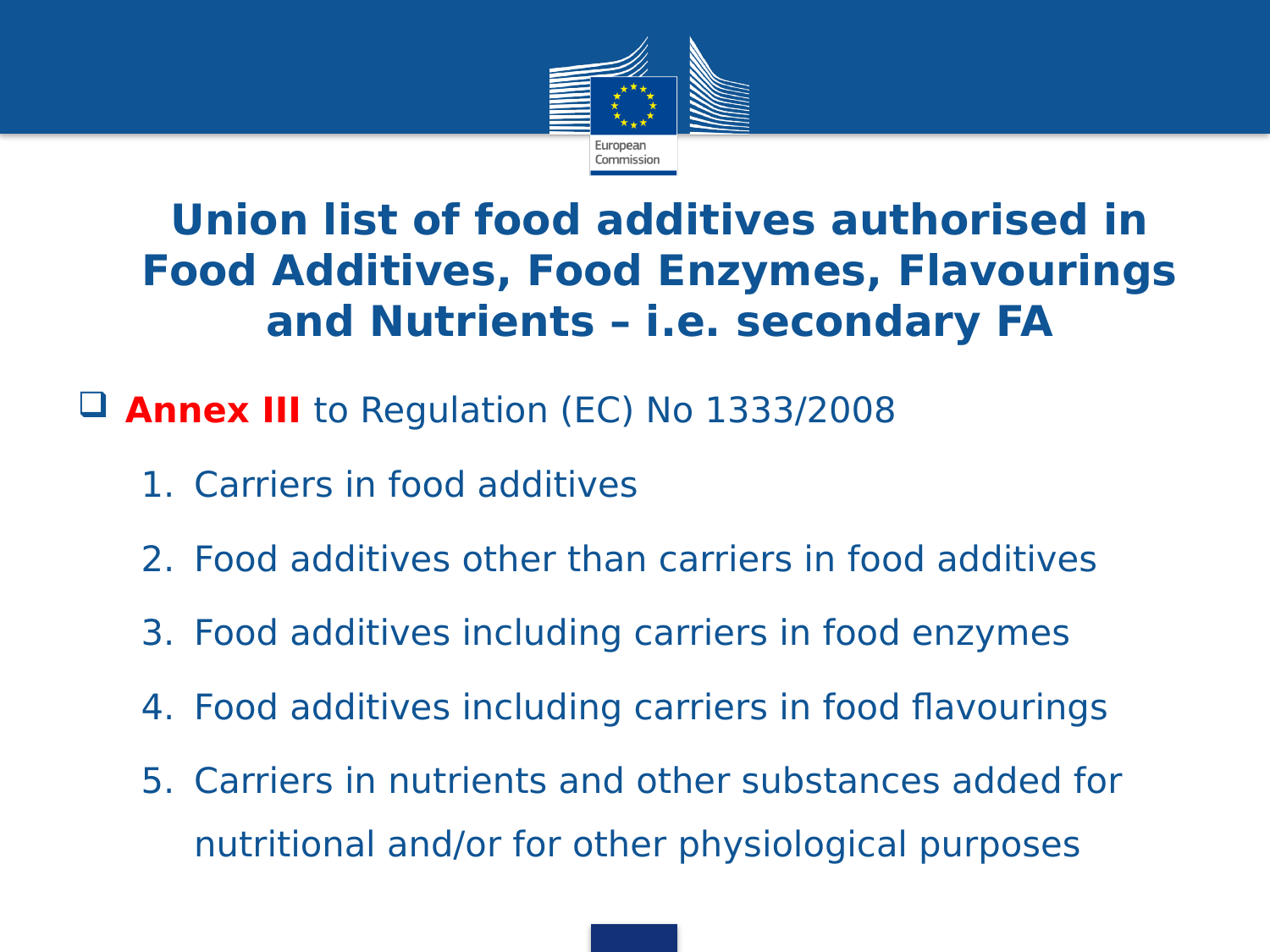

Union list of food additives authorised in Food Additives, Food Enzymes, Flavourings and Nutrients – i.e. secondary FA
Annex III to Regulation (EC) No 1333/2008
Carriers in food additives
Food additives other than carriers in food additives
Food additives including carriers in food enzymes
Food additives including carriers in food flavourings
Carriers in nutrients and other substances added for nutritional and/or for other physiological purposes